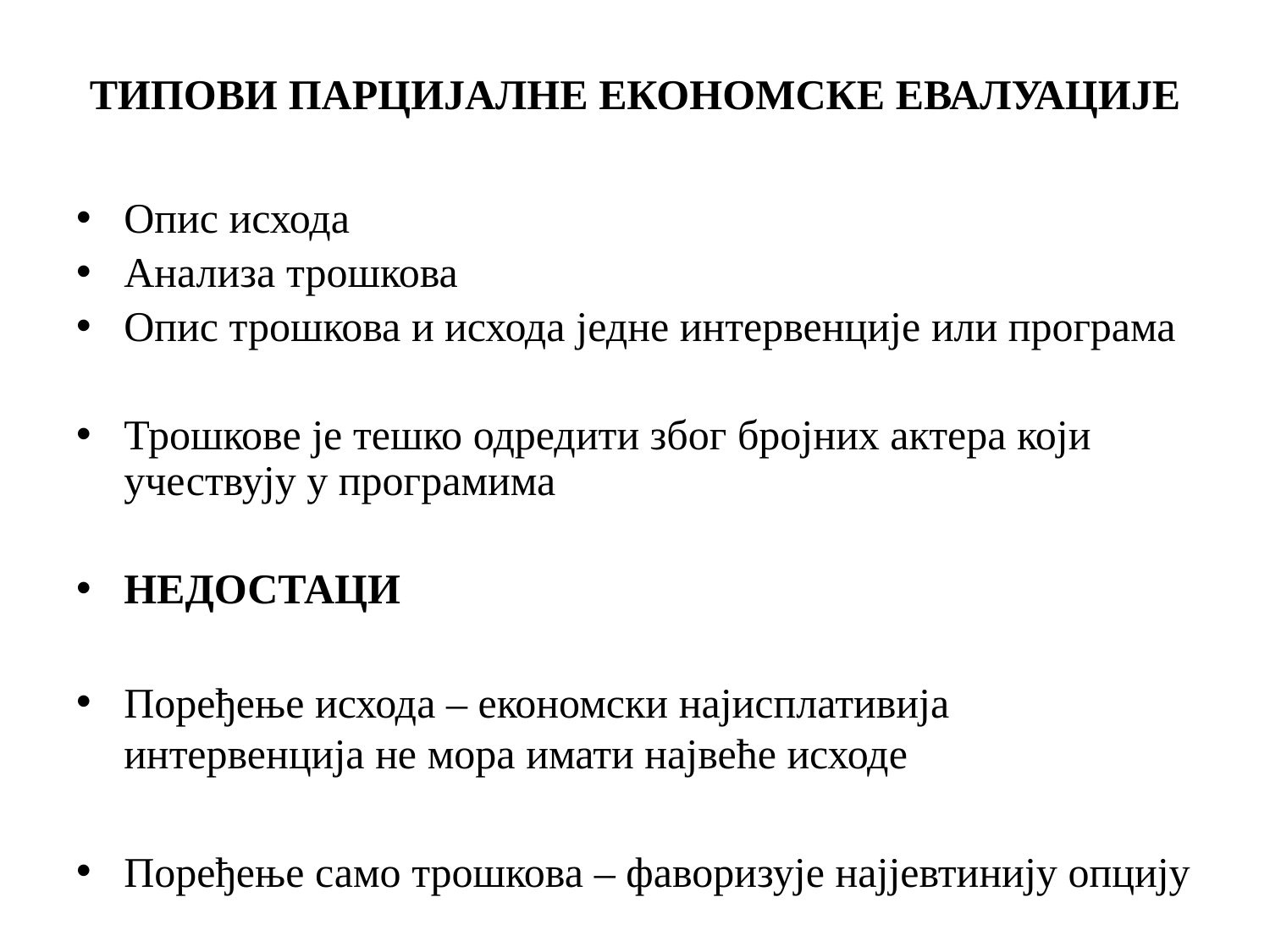

# ТИПОВИ ПАРЦИЈАЛНЕ ЕКОНОМСКЕ ЕВАЛУАЦИЈЕ
Опис исхода
Анализа трошкова
Опис трошкова и исхода једне интервенције или програма

Трошкове је тешко одредити због бројних актера који учествују у програмима

НЕДОСТАЦИ

Поређење исхода – економски најисплативија интервенција не мора имати највеће исходе

Поређење само трошкова – фаворизује најјевтинију опцију